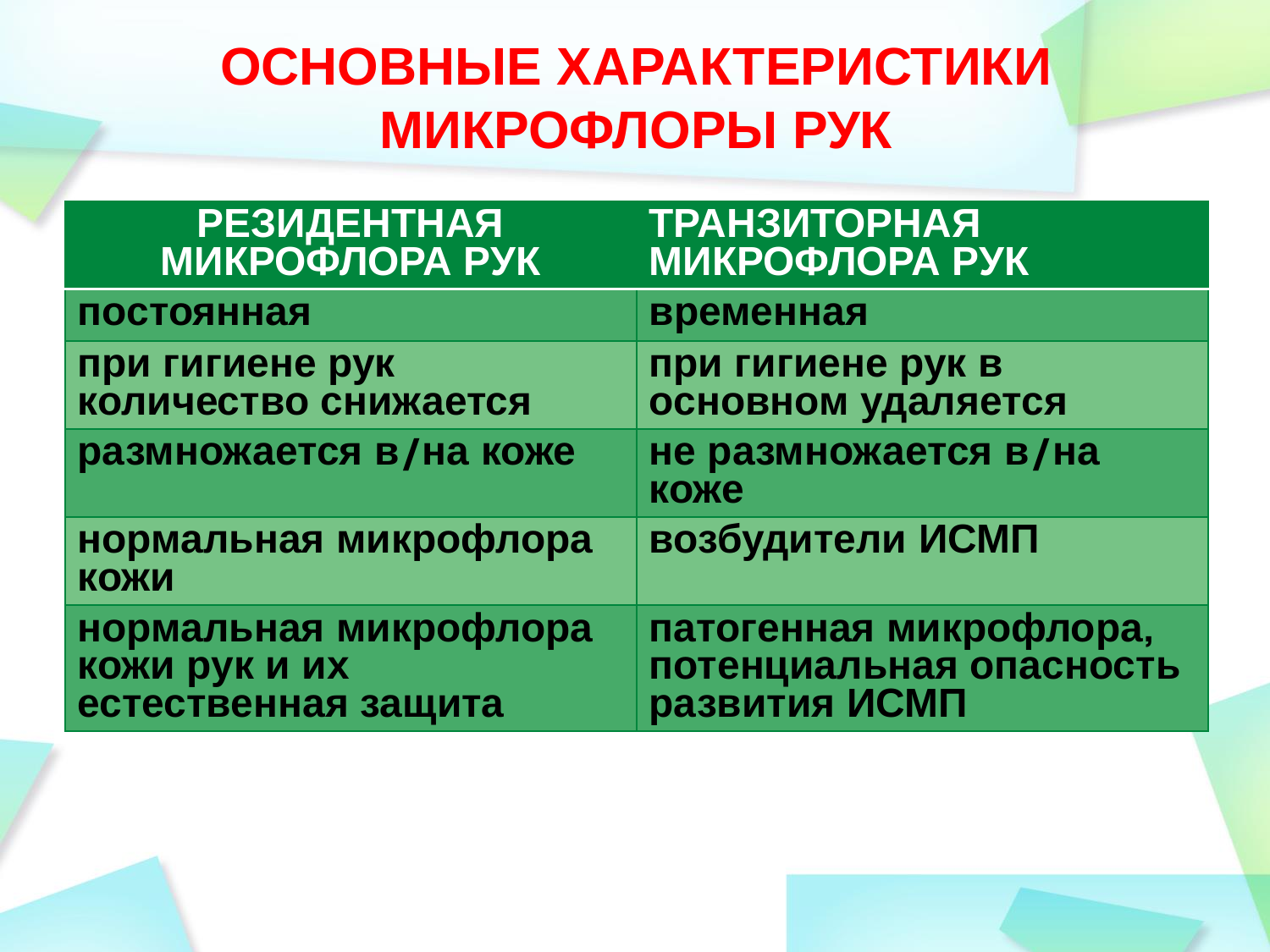

# ОСНОВНЫЕ ХАРАКТЕРИСТИКИ МИКРОФЛОРЫ РУК
| РЕЗИДЕНТНАЯ МИКРОФЛОРА РУК | ТРАНЗИТОРНАЯ МИКРОФЛОРА РУК |
| --- | --- |
| постоянная | временная |
| при гигиене рук количество снижается | при гигиене рук в основном удаляется |
| размножается в/на коже | не размножается в/на коже |
| нормальная микрофлора кожи | возбудители ИСМП |
| нормальная микрофлора кожи рук и их естественная защита | патогенная микрофлора, потенциальная опасность развития ИСМП |